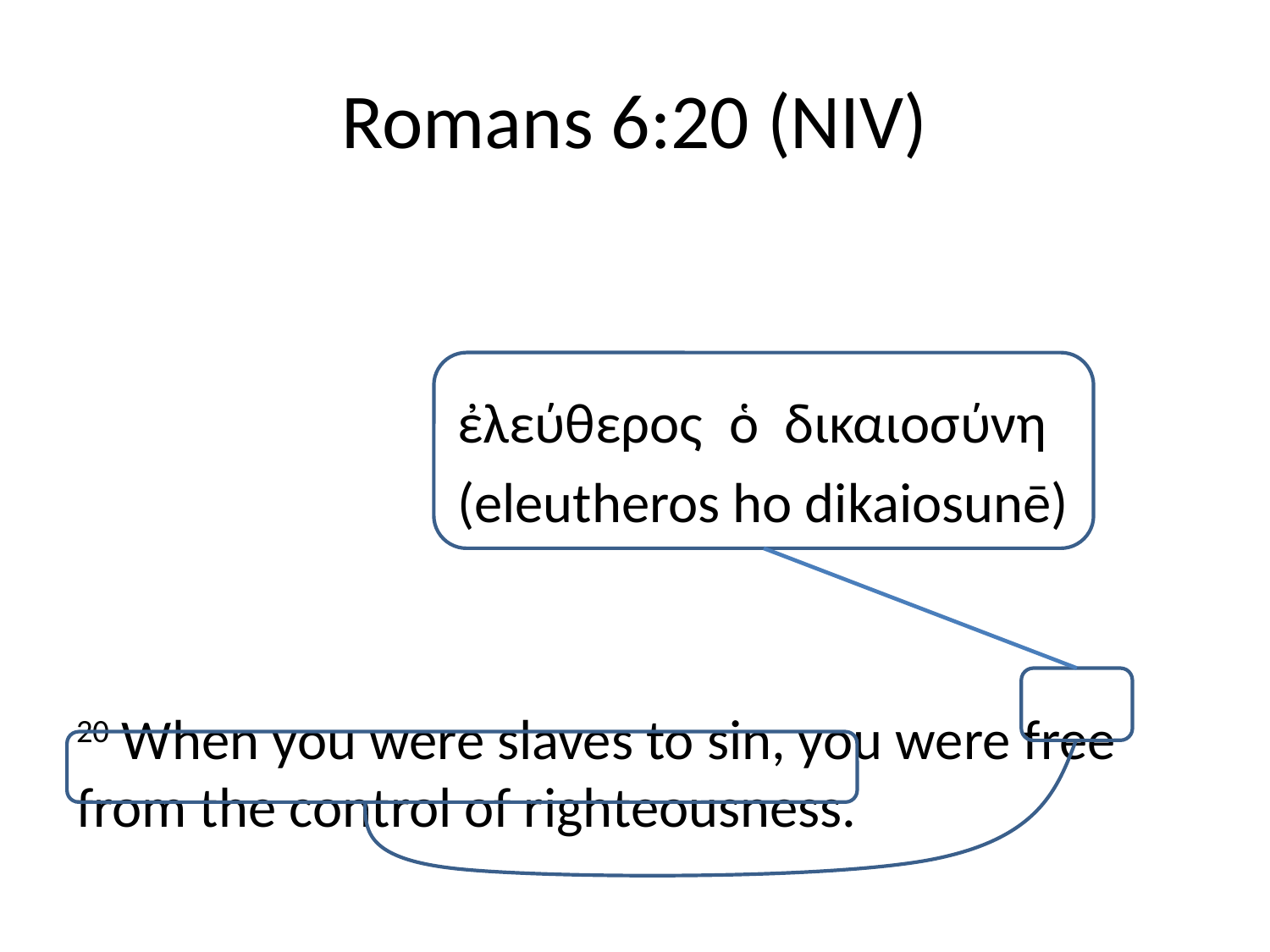

# Romans 6:20 (NIV)

			ἐλεύθερος  ὁ  δικαιοσύνη
			(eleutheros ho dikaiosunē)

20 When you were slaves to sin, you were free from the control of righteousness.